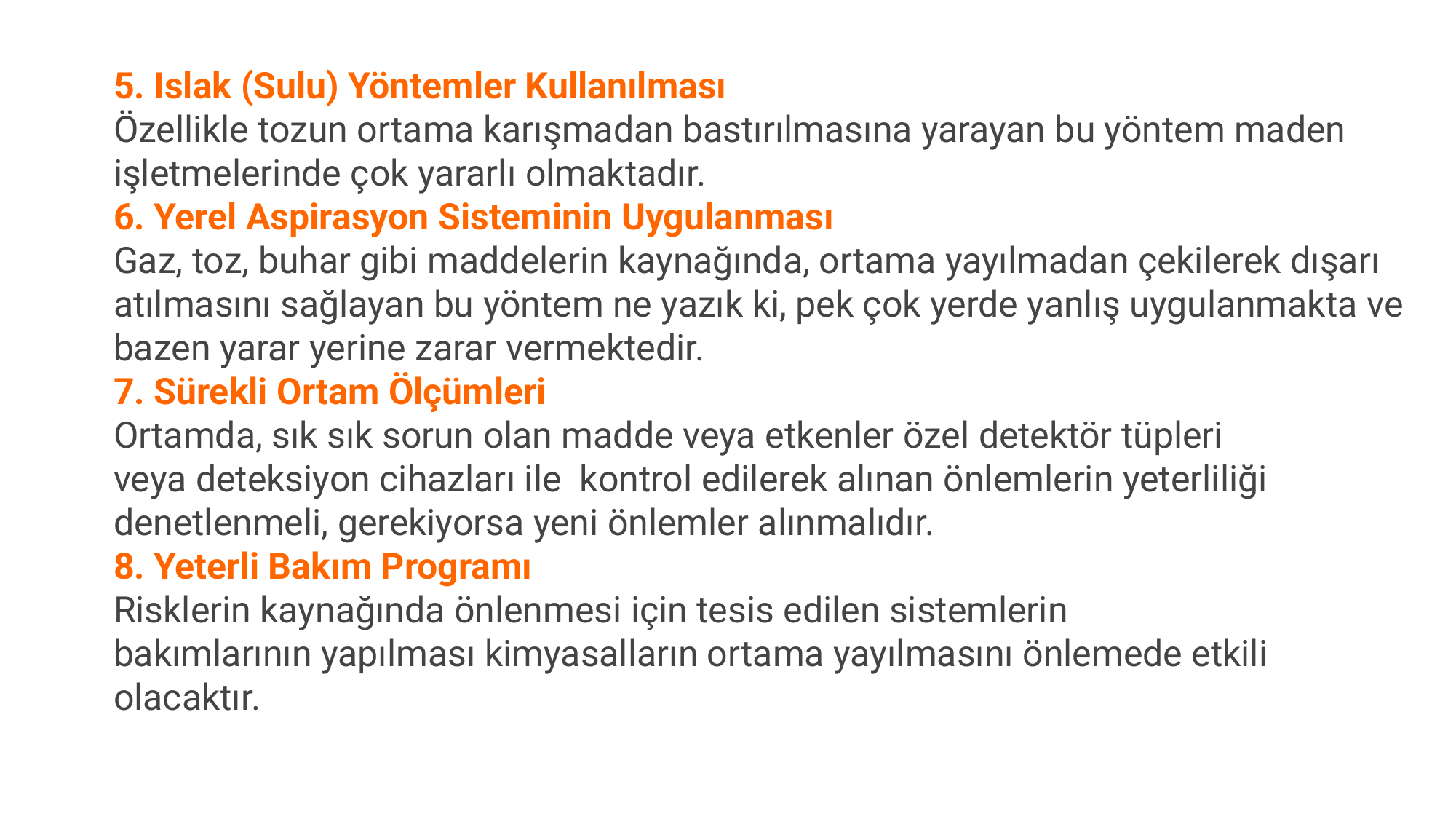

5. Islak (Sulu) Yöntemler Kullanılması
Özellikle tozun ortama karışmadan bastırılmasına yarayan bu yöntem maden işletmelerinde çok yararlı olmaktadır.
6. Yerel Aspirasyon Sisteminin Uygulanması
Gaz, toz, buhar gibi maddelerin kaynağında, ortama yayılmadan çekilerek dışarı atılmasını sağlayan bu yöntem ne yazık ki, pek çok yerde yanlış uygulanmakta ve bazen yarar yerine zarar vermektedir.
7. Sürekli Ortam Ölçümleri
Ortamda, sık sık sorun olan madde veya etkenler özel detektör tüpleri veya deteksiyon cihazları ile  kontrol edilerek alınan önlemlerin yeterliliği denetlenmeli, gerekiyorsa yeni önlemler alınmalıdır.
8. Yeterli Bakım Programı
Risklerin kaynağında önlenmesi için tesis edilen sistemlerin bakımlarının yapılması kimyasalların ortama yayılmasını önlemede etkili olacaktır.